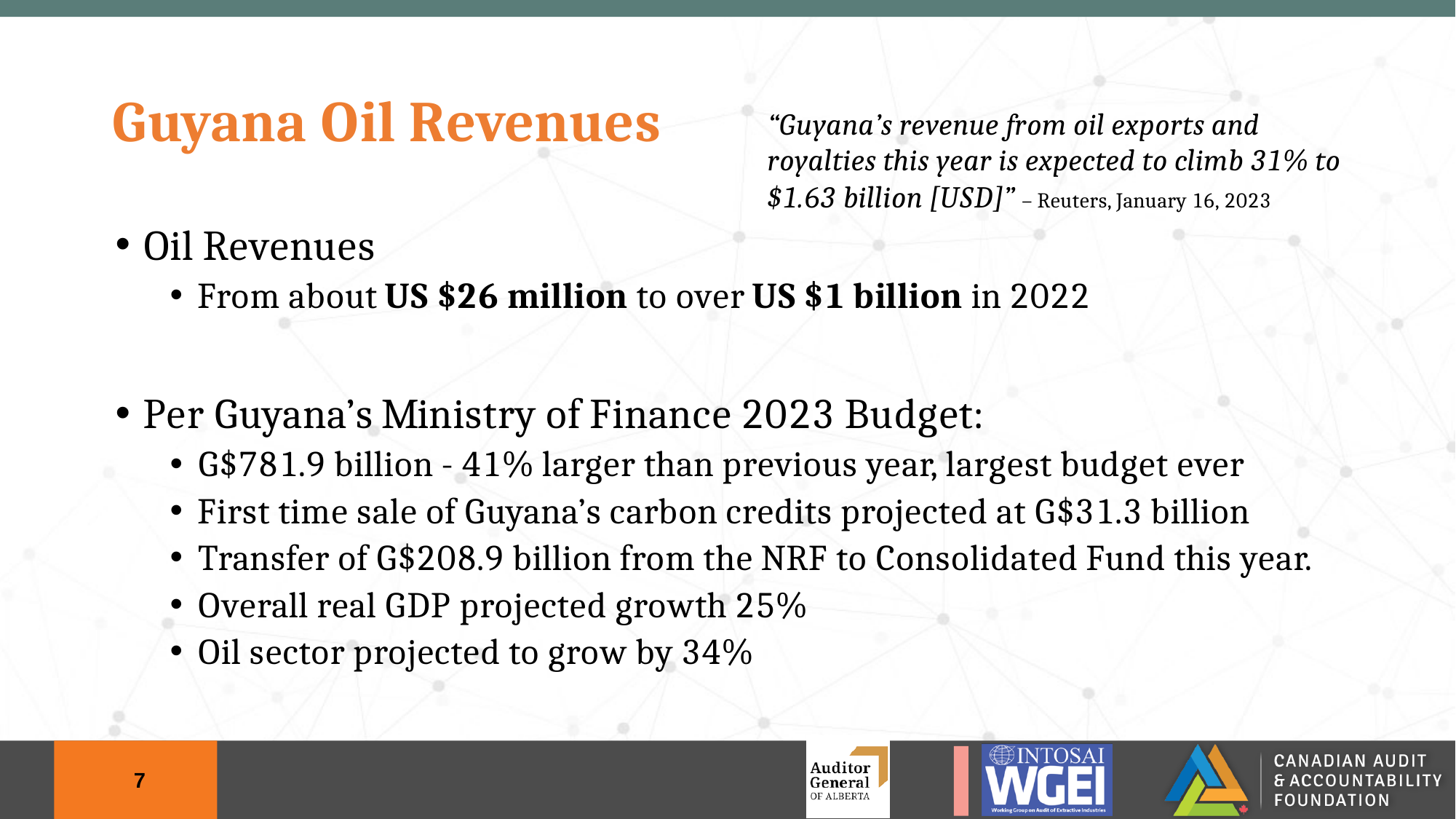

# Guyana Oil Revenues
“Guyana’s revenue from oil exports and royalties this year is expected to climb 31% to $1.63 billion [USD]” – Reuters, January 16, 2023
Oil Revenues
From about US $26 million to over US $1 billion in 2022

Per Guyana’s Ministry of Finance 2023 Budget:
G$781.9 billion - 41% larger than previous year, largest budget ever
First time sale of Guyana’s carbon credits projected at G$31.3 billion
Transfer of G$208.9 billion from the NRF to Consolidated Fund this year.
Overall real GDP projected growth 25%
Oil sector projected to grow by 34%